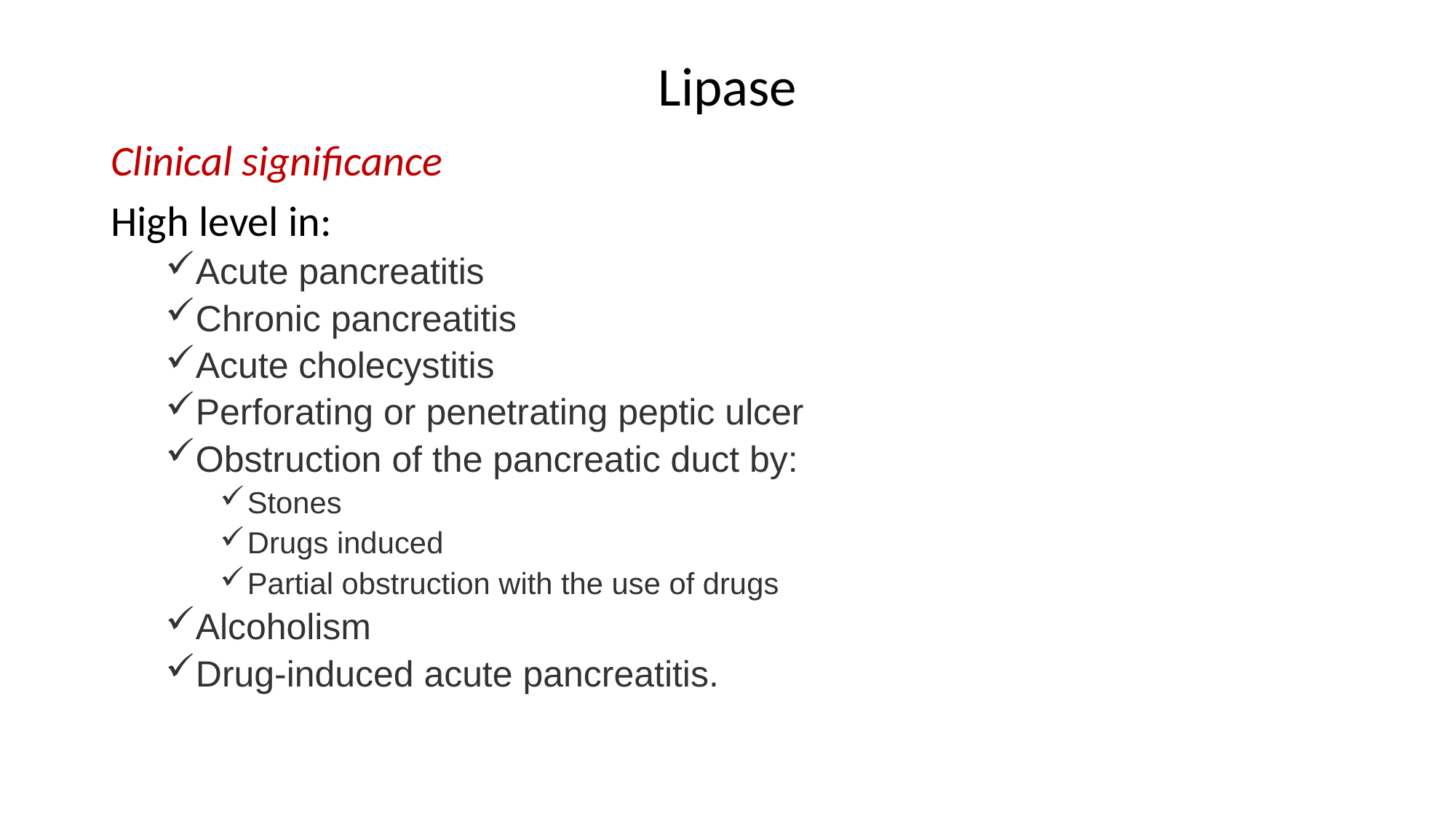

# Lipase
Clinical significance
High level in:
Acute pancreatitis
Chronic pancreatitis
Acute cholecystitis
Perforating or penetrating peptic ulcer
Obstruction of the pancreatic duct by:
Stones
Drugs induced
Partial obstruction with the use of drugs
Alcoholism
Drug-induced acute pancreatitis.